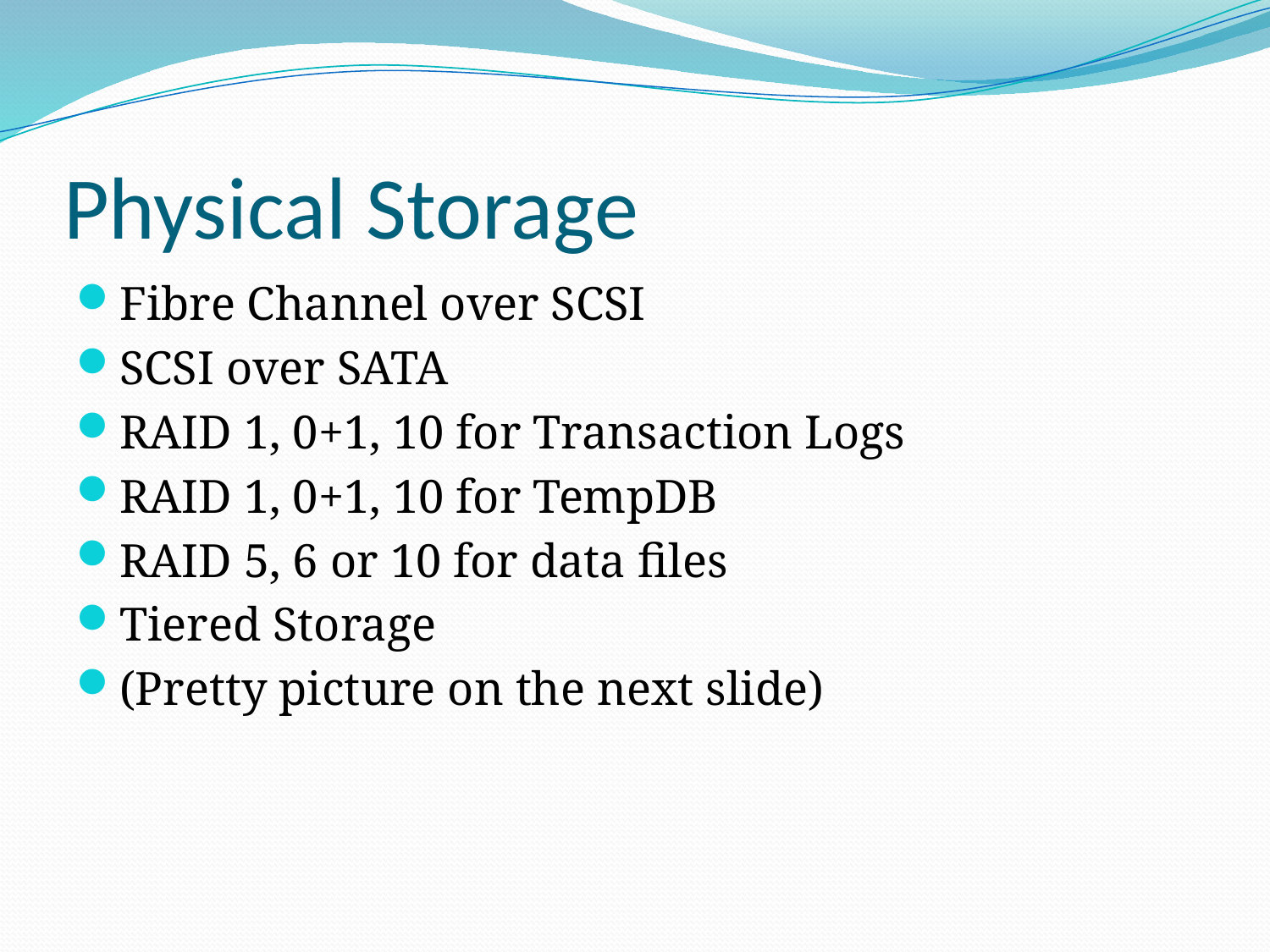

# Physical Storage
Fibre Channel over SCSI
SCSI over SATA
RAID 1, 0+1, 10 for Transaction Logs
RAID 1, 0+1, 10 for TempDB
RAID 5, 6 or 10 for data files
Tiered Storage
(Pretty picture on the next slide)